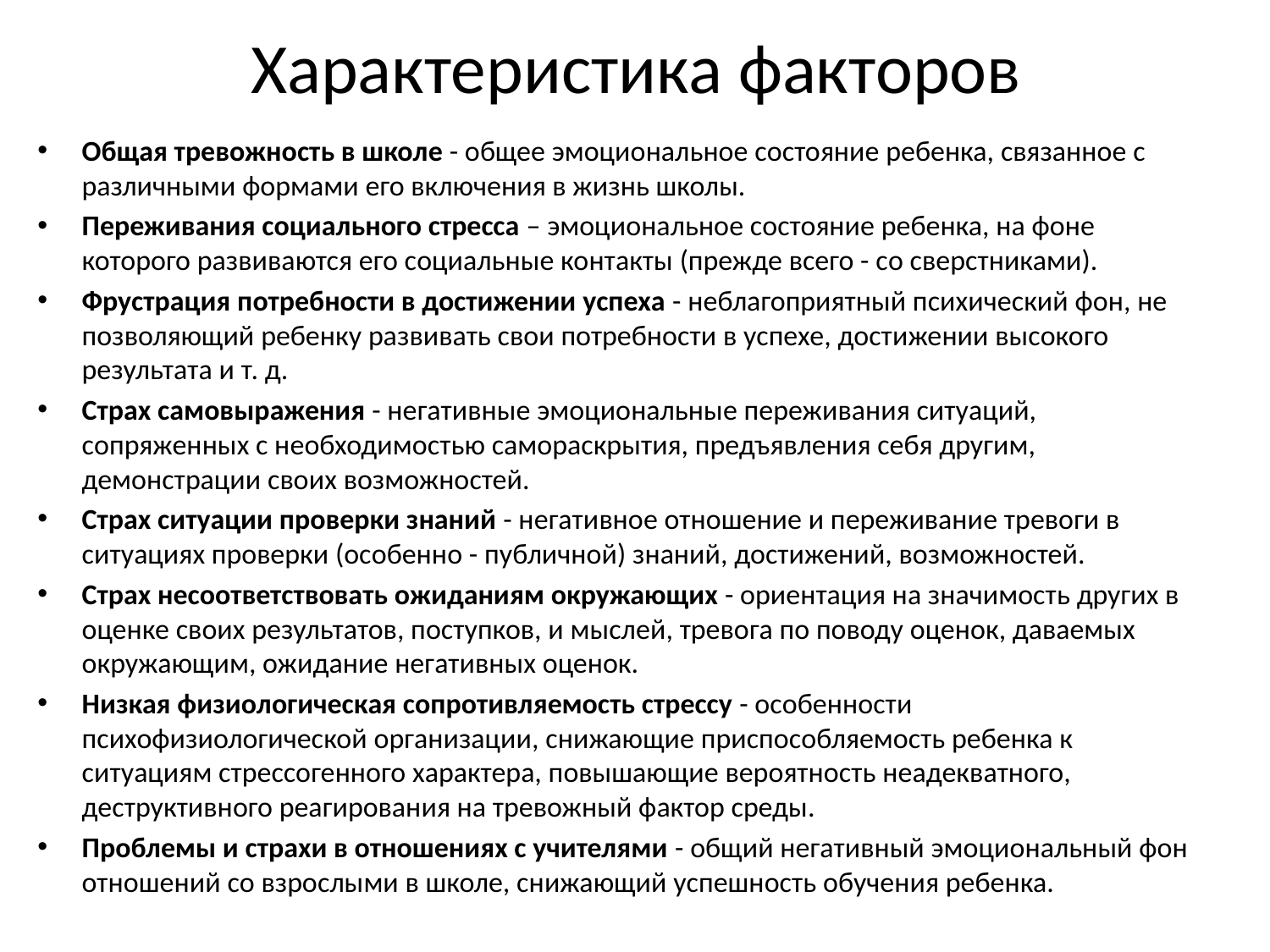

# Характеристика факторов
Общая тревожность в школе - общее эмоциональное состояние ребенка, связанное с различными формами его включения в жизнь школы.
Переживания социального стресса – эмоциональное состояние ребенка, на фоне которого развиваются его социальные контакты (прежде всего - со сверстниками).
Фрустрация потребности в достижении успеха - неблагоприятный психический фон, не позволяющий ребенку развивать свои потребности в успехе, достижении высокого результата и т. д.
Страх самовыражения - негативные эмоциональные переживания ситуаций, сопряженных с необходимостью самораскрытия, предъявления себя другим, демонстрации своих возможностей.
Страх ситуации проверки знаний - негативное отношение и переживание тревоги в ситуациях проверки (особенно - публичной) знаний, достижений, возможностей.
Страх несоответствовать ожиданиям окружающих - ориентация на значимость других в оценке своих результатов, поступков, и мыслей, тревога по поводу оценок, даваемых окружающим, ожидание негативных оценок.
Низкая физиологическая сопротивляемость стрессу - особенности психофизиологической организации, снижающие приспособляемость ребенка к ситуациям стрессогенного характера, повышающие вероятность неадекватного, деструктивного реагирования на тревожный фактор среды.
Проблемы и страхи в отношениях с учителями - общий негативный эмоциональный фон отношений со взрослыми в школе, снижающий успешность обучения ребенка.